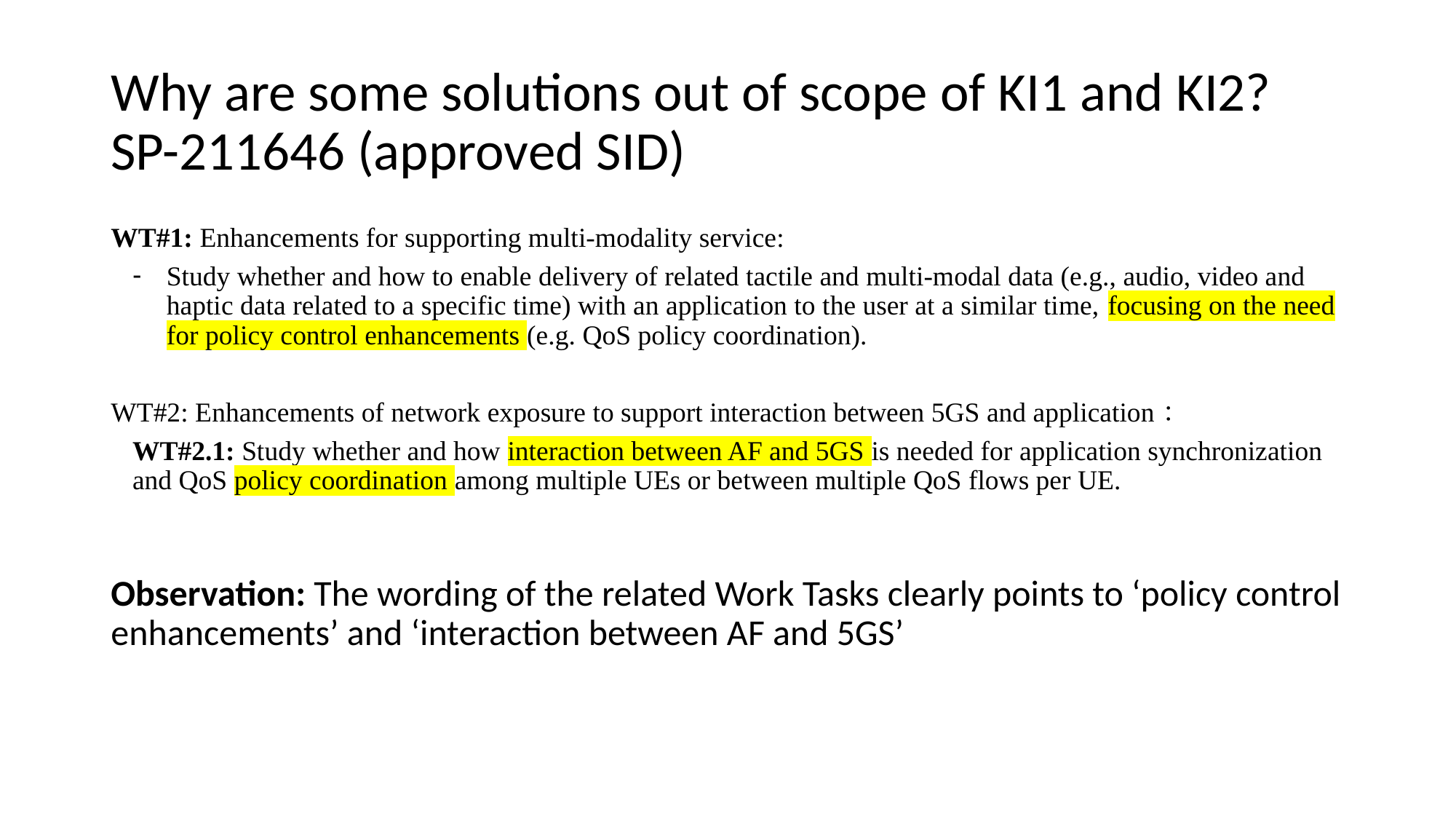

# Why are some solutions out of scope of KI1 and KI2? SP-211646 (approved SID)
WT#1: Enhancements for supporting multi-modality service:
Study whether and how to enable delivery of related tactile and multi-modal data (e.g., audio, video and haptic data related to a specific time) with an application to the user at a similar time, focusing on the need for policy control enhancements (e.g. QoS policy coordination).

WT#2: Enhancements of network exposure to support interaction between 5GS and application：
WT#2.1: Study whether and how interaction between AF and 5GS is needed for application synchronization and QoS policy coordination among multiple UEs or between multiple QoS flows per UE.

Observation: The wording of the related Work Tasks clearly points to ‘policy control enhancements’ and ‘interaction between AF and 5GS’